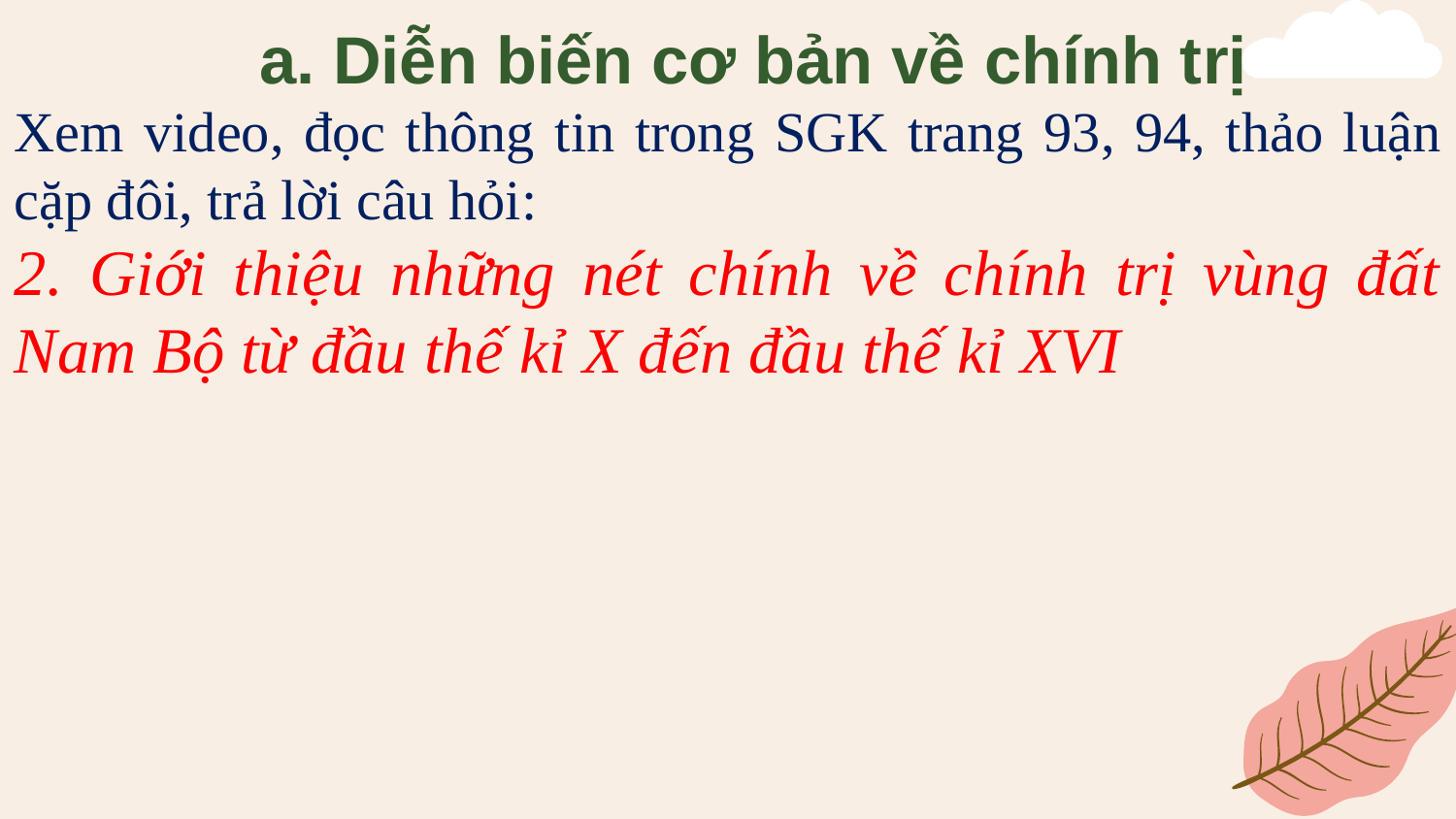

# a. Diễn biến cơ bản về chính trị
Xem video, đọc thông tin trong SGK trang 93, 94, thảo luận cặp đôi, trả lời câu hỏi:
2. Giới thiệu những nét chính về chính trị vùng đất Nam Bộ từ đầu thế kỉ X đến đầu thế kỉ XVI